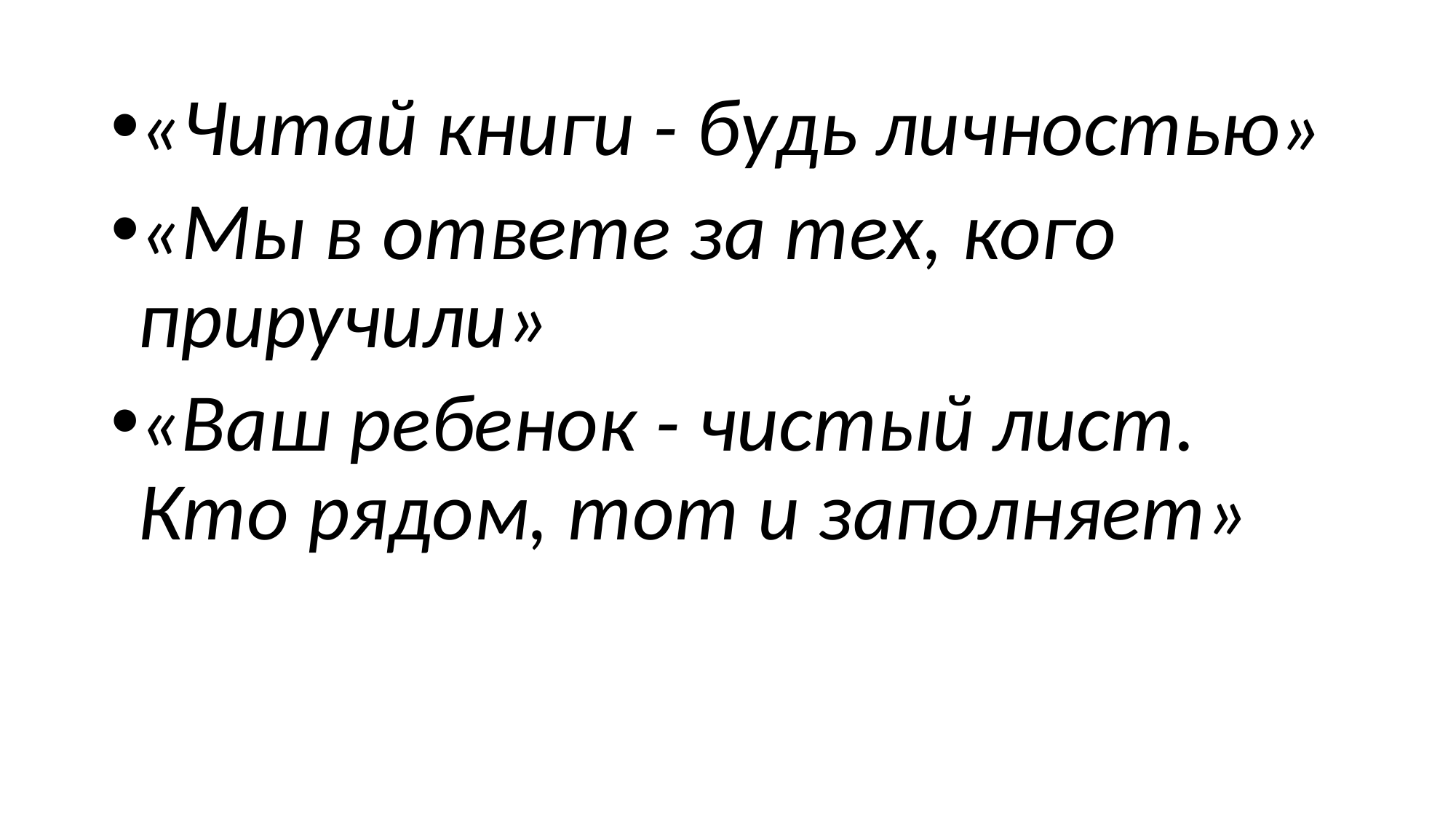

«Читай книги - будь личностью»
«Мы в ответе за тех, кого приручили»
«Ваш ребенок - чистый лист. Кто рядом, тот и заполняет»